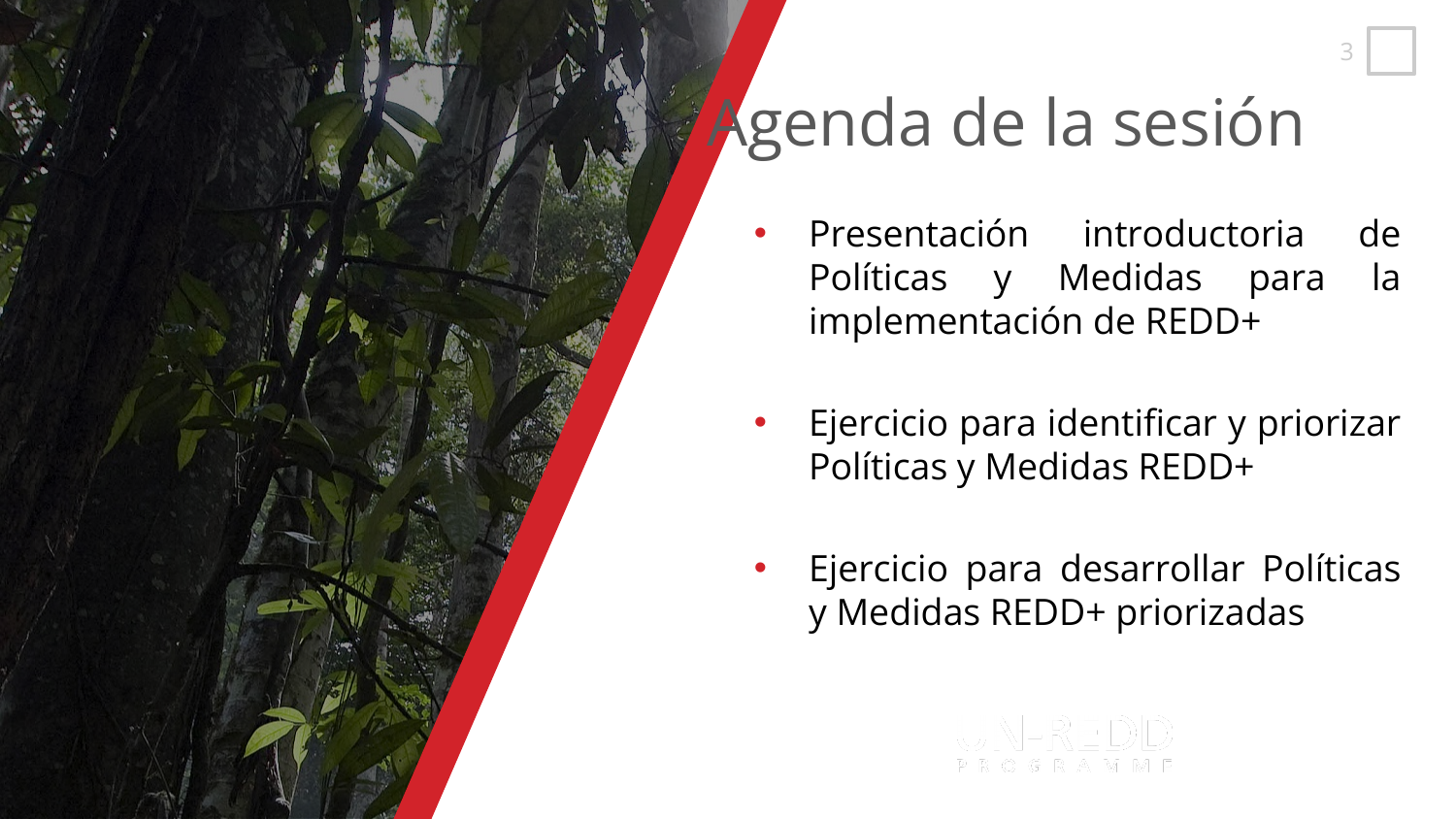

Presentación introductoria de Políticas y Medidas para la implementación de REDD+

Ejercicio para identificar y priorizar Políticas y Medidas REDD+

Ejercicio para desarrollar Políticas y Medidas REDD+ priorizadas